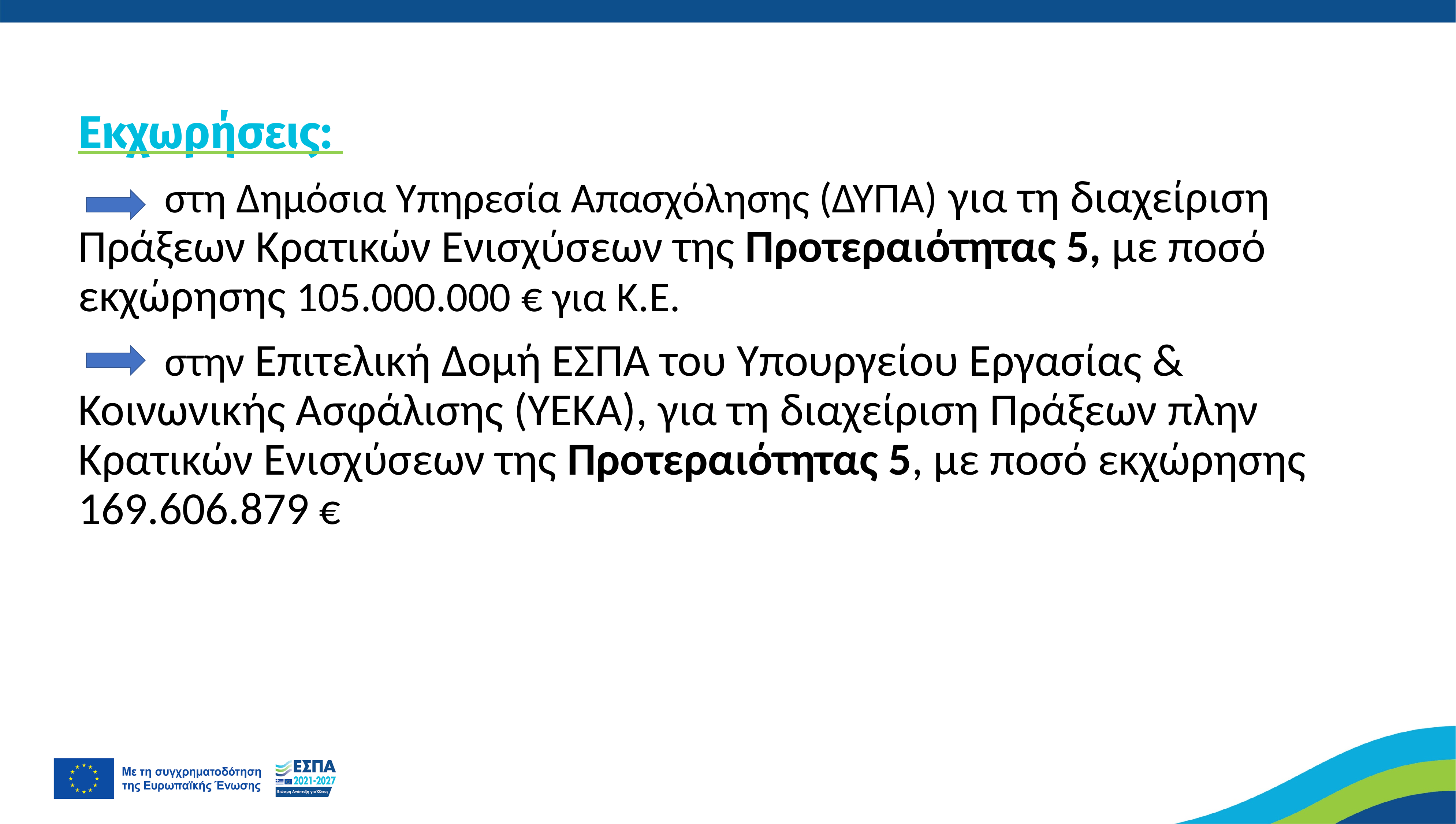

Εκχωρήσεις:
         στη Δημόσια Υπηρεσία Απασχόλησης (ΔΥΠΑ) για τη διαχείριση Πράξεων Κρατικών Ενισχύσεων της Προτεραιότητας 5, με ποσό εκχώρησης 105.000.000 € για Κ.Ε.
         στην Επιτελική Δομή ΕΣΠΑ του Υπουργείου Εργασίας & Κοινωνικής Ασφάλισης (ΥΕΚΑ), για τη διαχείριση Πράξεων πλην Κρατικών Ενισχύσεων της Προτεραιότητας 5, με ποσό εκχώρησης 169.606.879 €